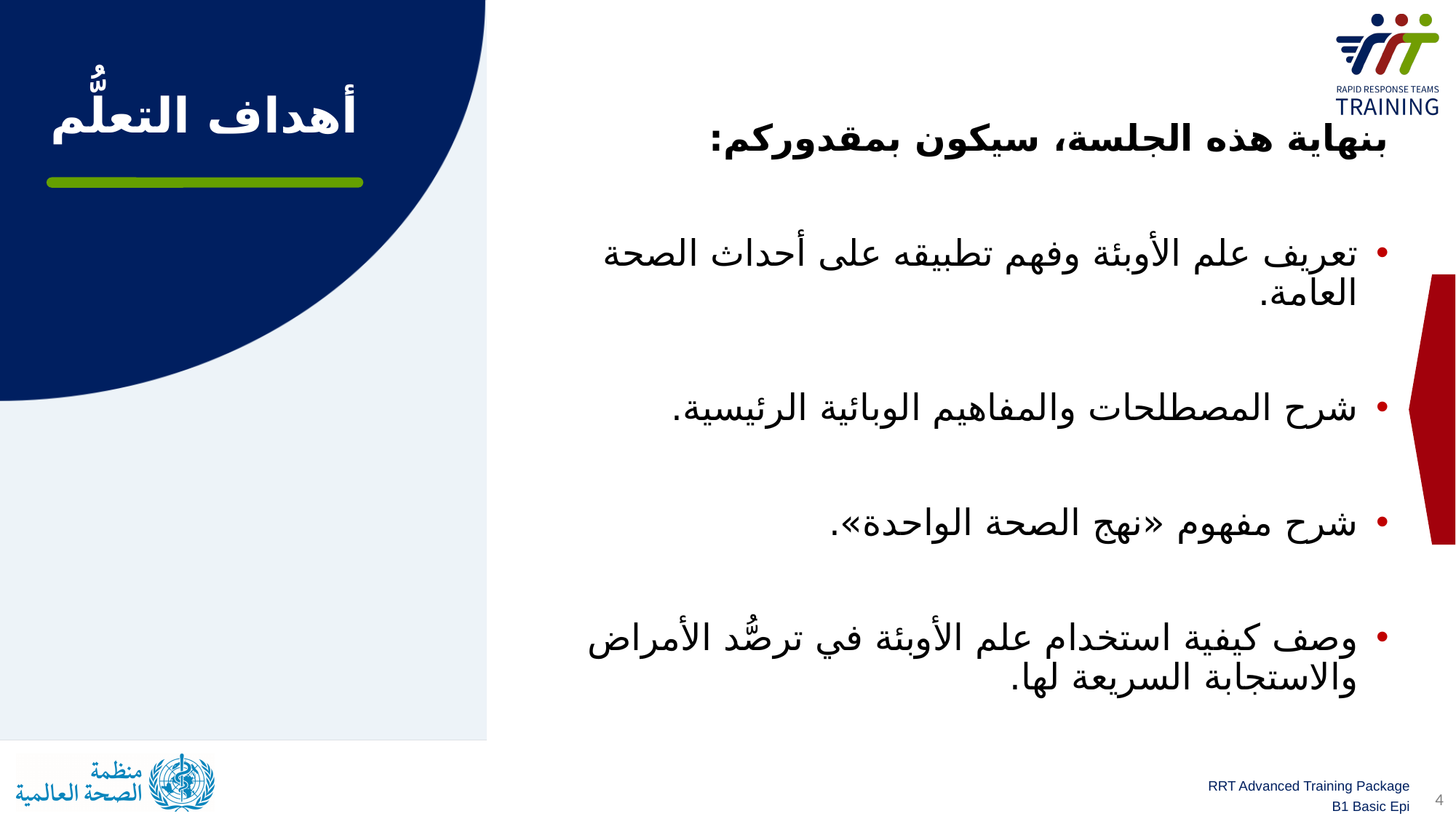

# أهداف التعلُّم
بنهاية هذه الجلسة، سيكون بمقدوركم:

تعريف علم الأوبئة وفهم تطبيقه على أحداث الصحة العامة.

شرح المصطلحات والمفاهيم الوبائية الرئيسية.

شرح مفهوم «نهج الصحة الواحدة».

وصف كيفية استخدام علم الأوبئة في ترصُّد الأمراض والاستجابة السريعة لها.